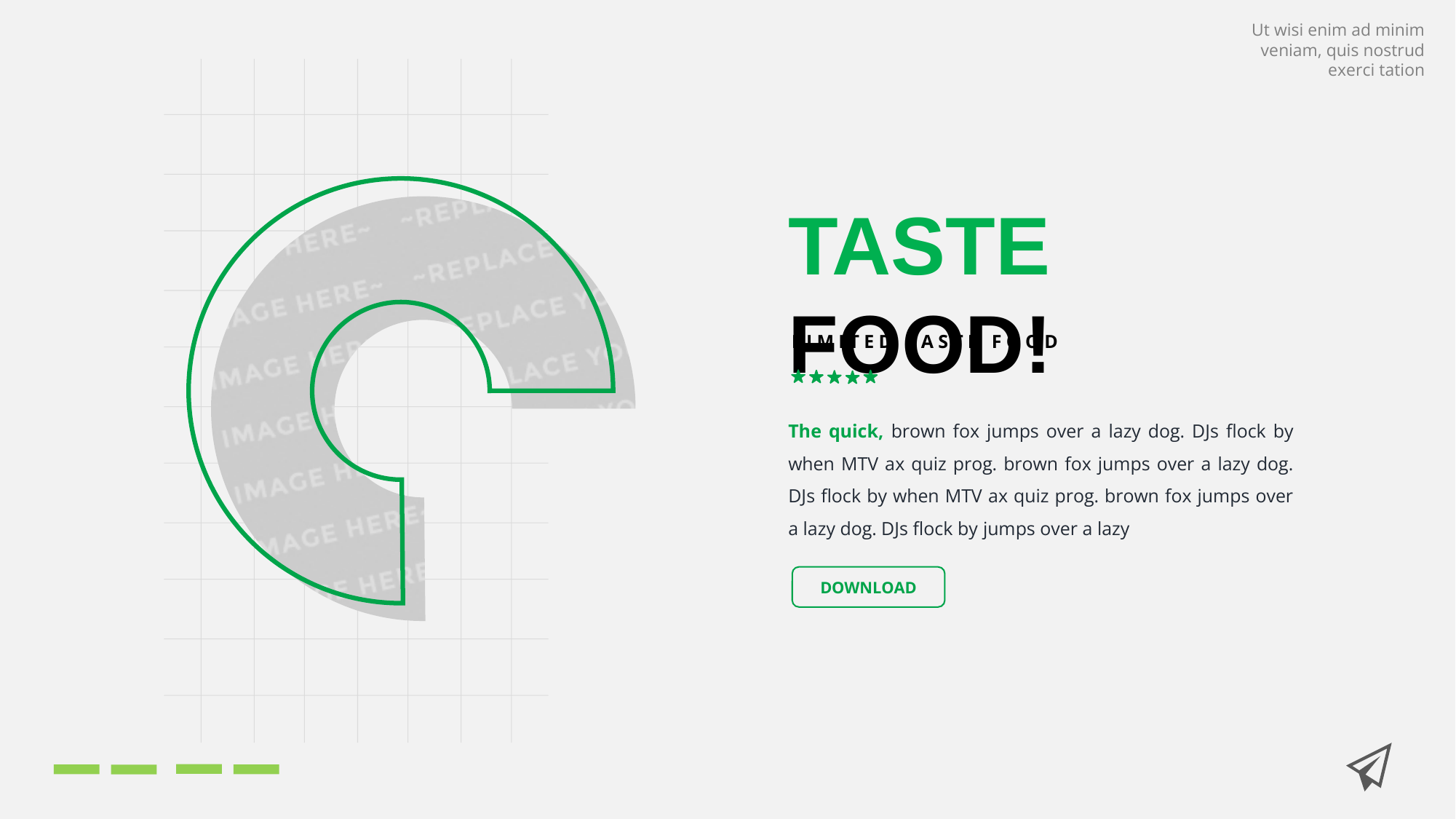

Ut wisi enim ad minim veniam, quis nostrud exerci tation

TASTE FOOD!
LIMITED TASTE FOOD

The quick, brown fox jumps over a lazy dog. DJs flock by when MTV ax quiz prog. brown fox jumps over a lazy dog. DJs flock by when MTV ax quiz prog. brown fox jumps over a lazy dog. DJs flock by jumps over a lazy
DOWNLOAD